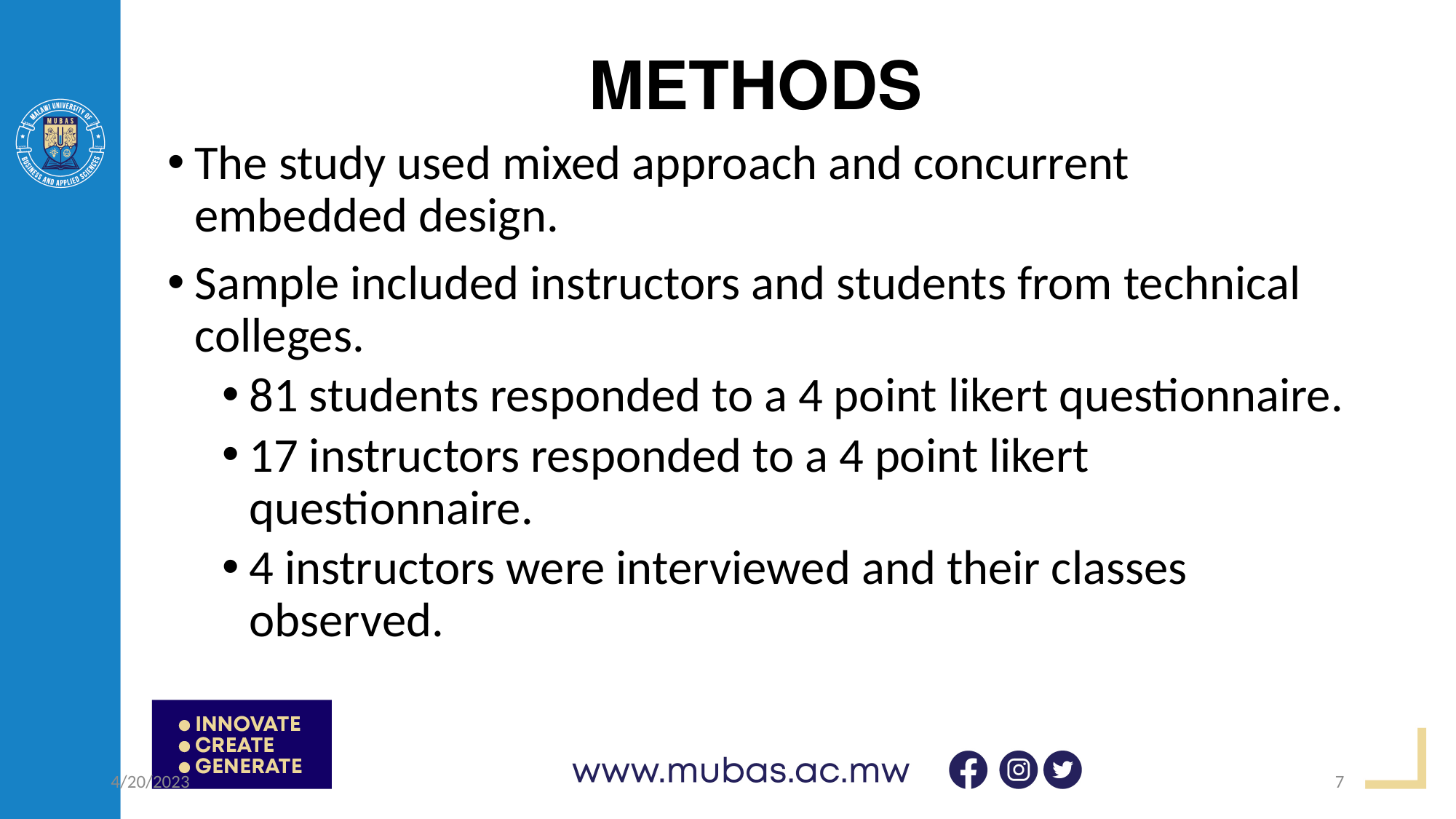

# METHODS
The study used mixed approach and concurrent embedded design.
Sample included instructors and students from technical colleges.
81 students responded to a 4 point likert questionnaire.
17 instructors responded to a 4 point likert questionnaire.
4 instructors were interviewed and their classes observed.
4/20/2023
7